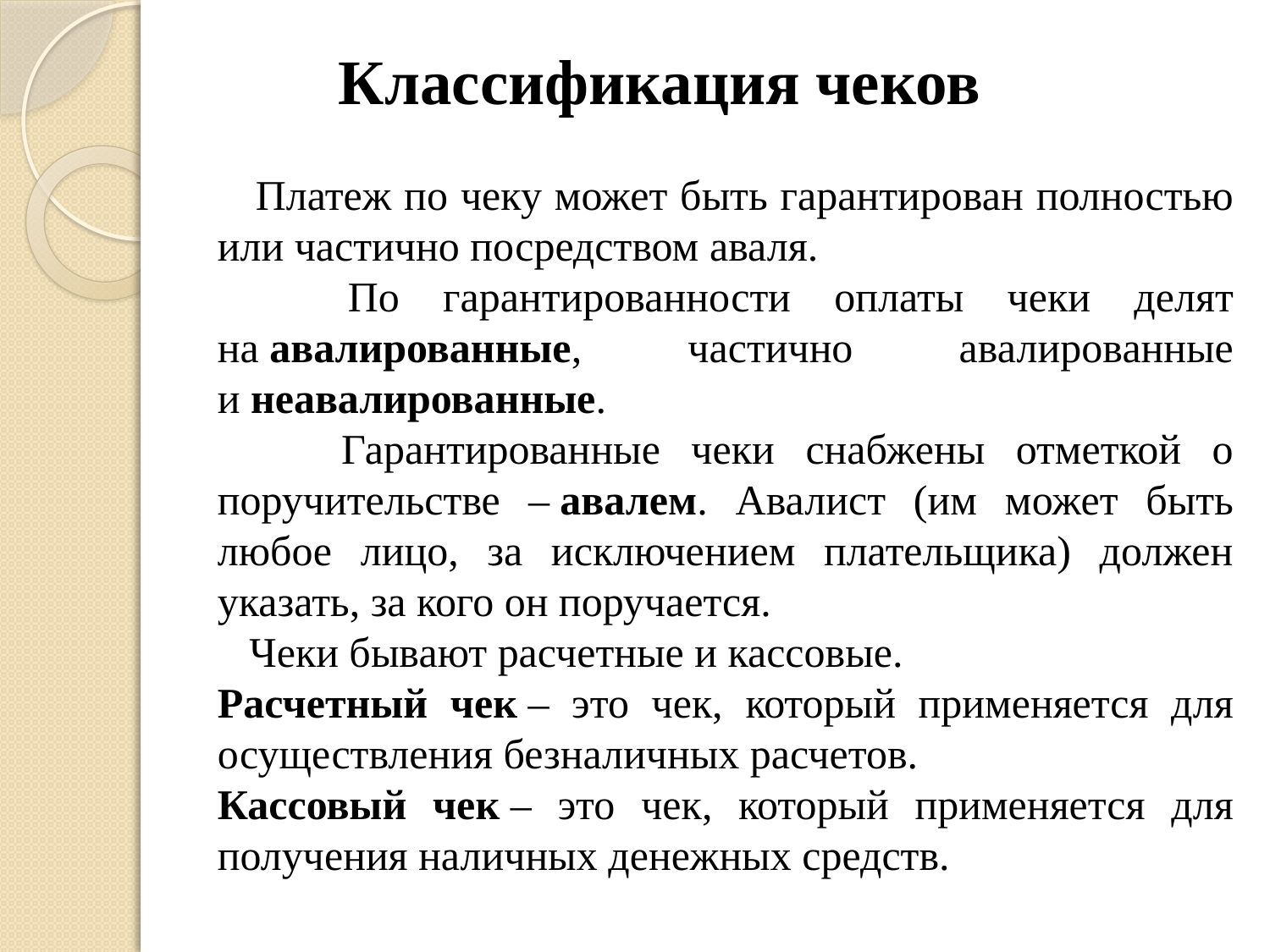

# Классификация чеков
   Платеж по чеку может быть гарантирован полностью или частично посредством аваля.
   По гарантированности оплаты чеки делят на авалированные, частично авалированные и неавалированные.
    Гарантированные чеки снабжены отметкой о поручительстве – авалем. Авалист (им может быть любое лицо, за исключением плательщика) должен указать, за кого он поручается.
   Чеки бывают расчетные и кассовые.
Расчетный чек – это чек, который применяется для осуществления безналичных расчетов.
Кассовый чек – это чек, который применяется для получения наличных денежных средств.